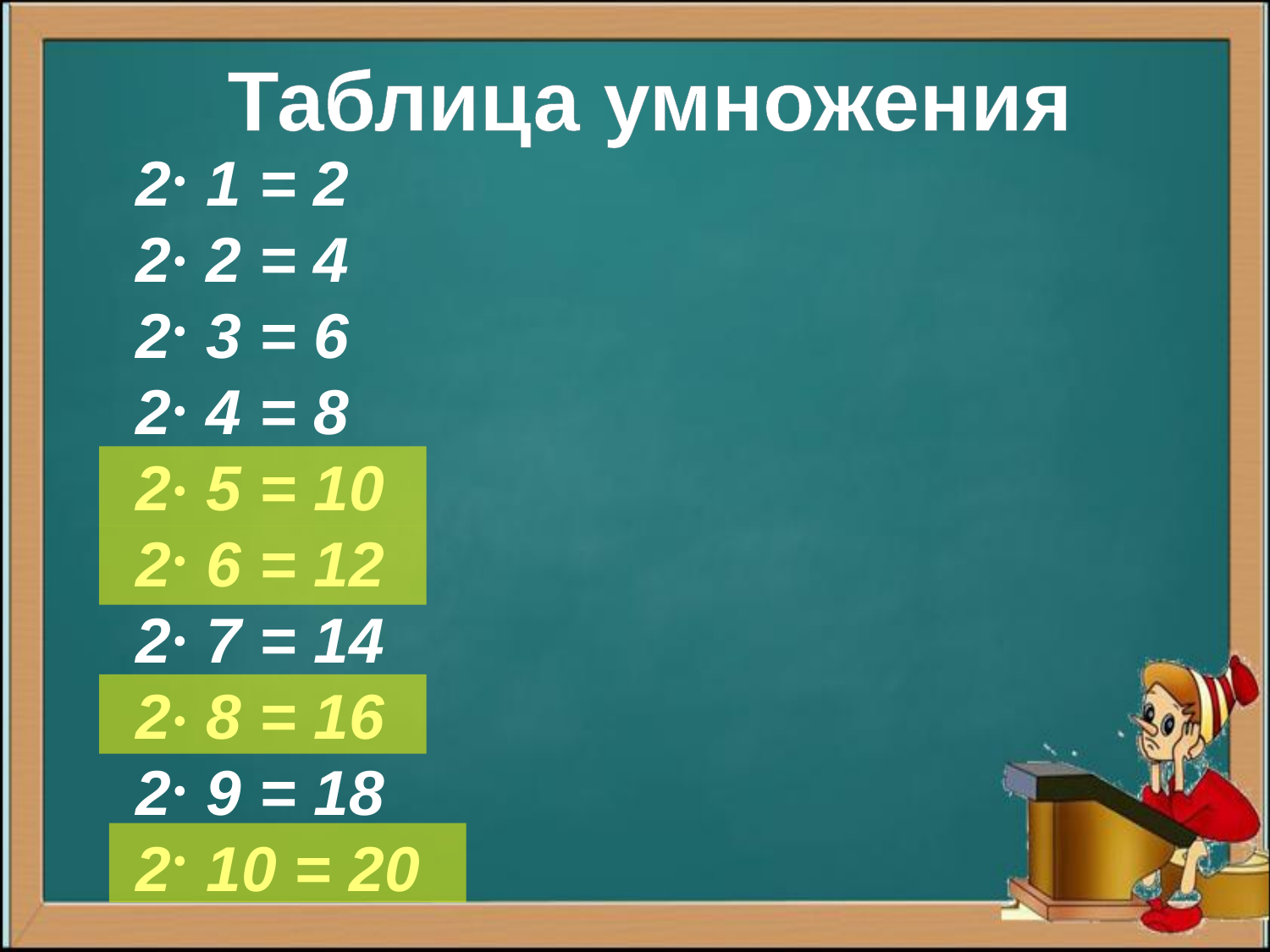

Таблица умножения
2  1 = 2
2  2 = 4
2  3 = 6
2  4 = 8
2  5 = 10
2  6 = 12
2  7 = 14
2  8 = 16
2  9 = 18
2  10 = 20